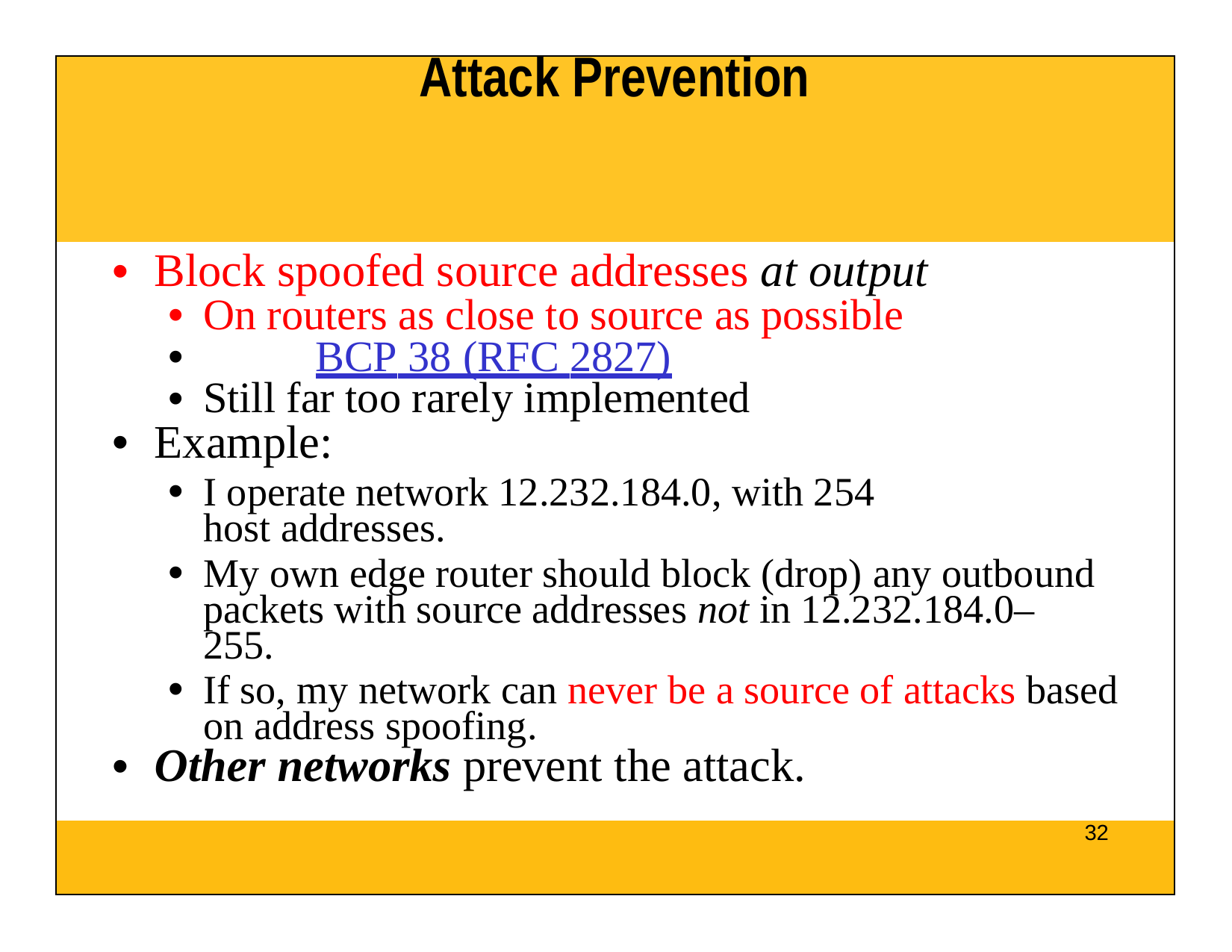

| Attack Prevention |
| --- |
| Block spoofed source addresses at output On routers as close to source as possible • BCP 38 (RFC 2827) Still far too rarely implemented Example: I operate network 12.232.184.0, with 254 host addresses. My own edge router should block (drop) any outbound packets with source addresses not in 12.232.184.0–255. If so, my network can never be a source of attacks based on address spoofing. Other networks prevent the attack. |
| 32 |